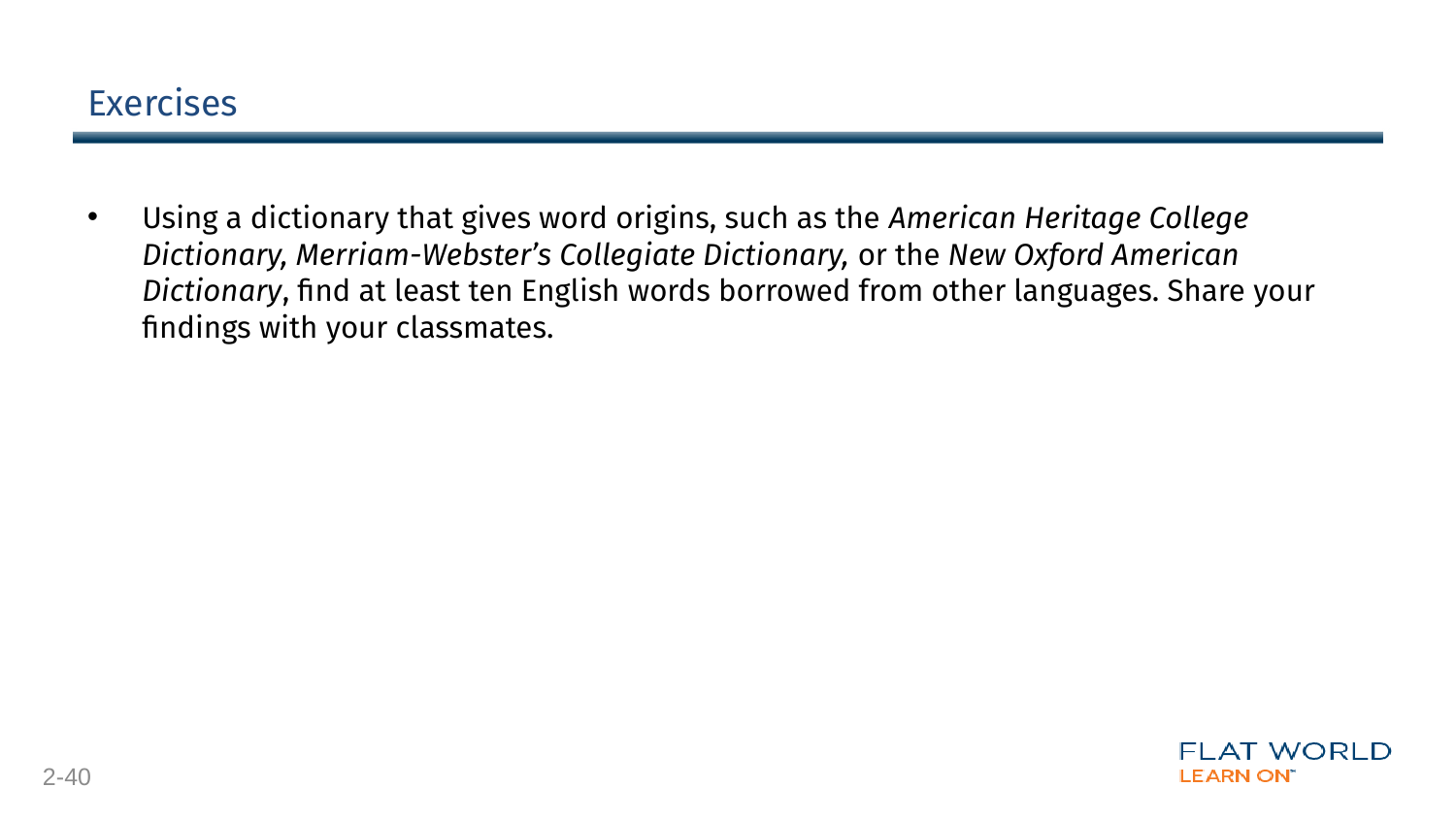

# Exercises
Using a dictionary that gives word origins, such as the American Heritage College Dictionary, Merriam-Webster’s Collegiate Dictionary, or the New Oxford American Dictionary, find at least ten English words borrowed from other languages. Share your findings with your classmates.

2-40